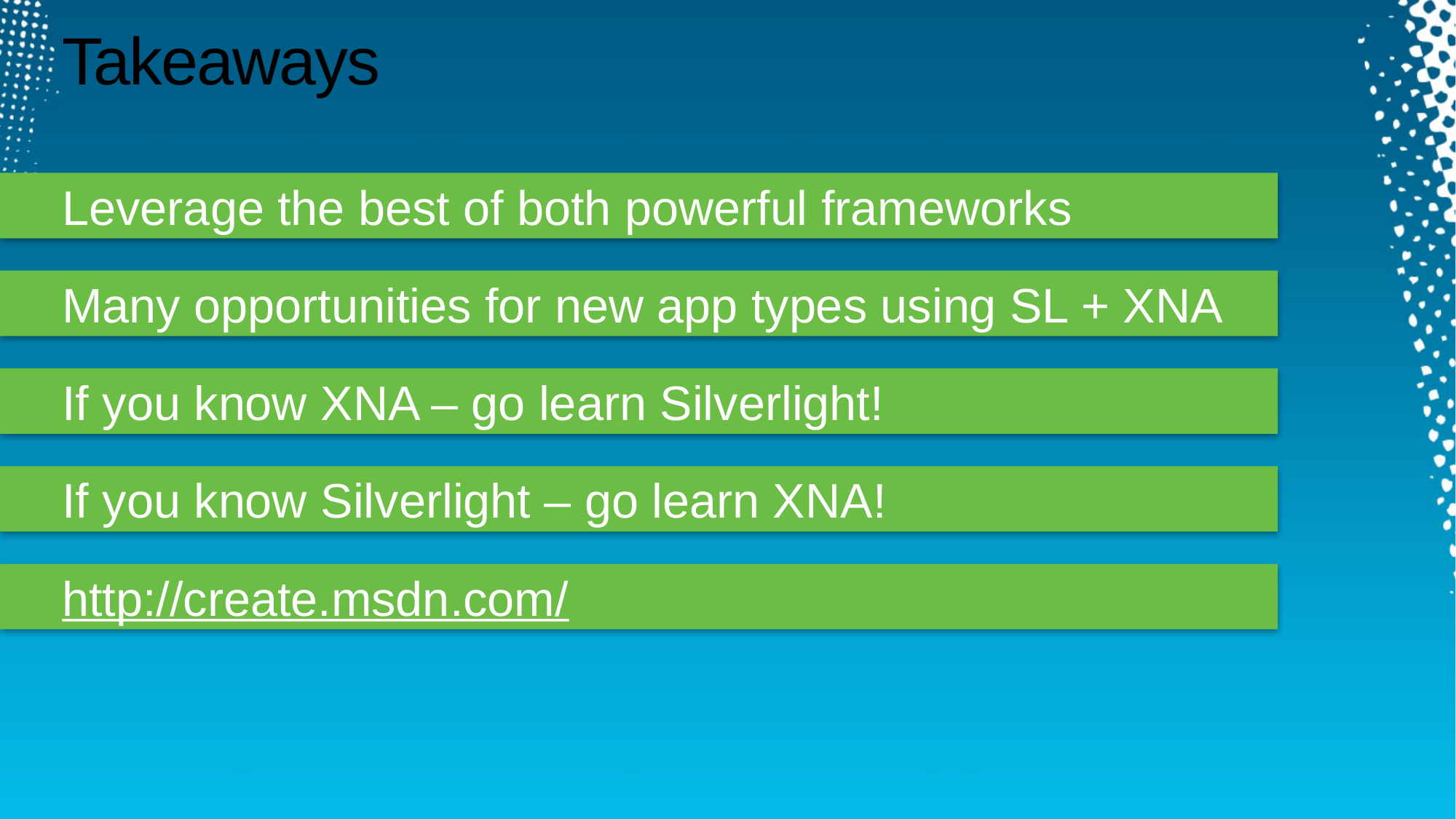

# Takeaways
Leverage the best of both powerful frameworks
Many opportunities for new app types using SL + XNA
If you know XNA – go learn Silverlight!
If you know Silverlight – go learn XNA!
http://create.msdn.com/